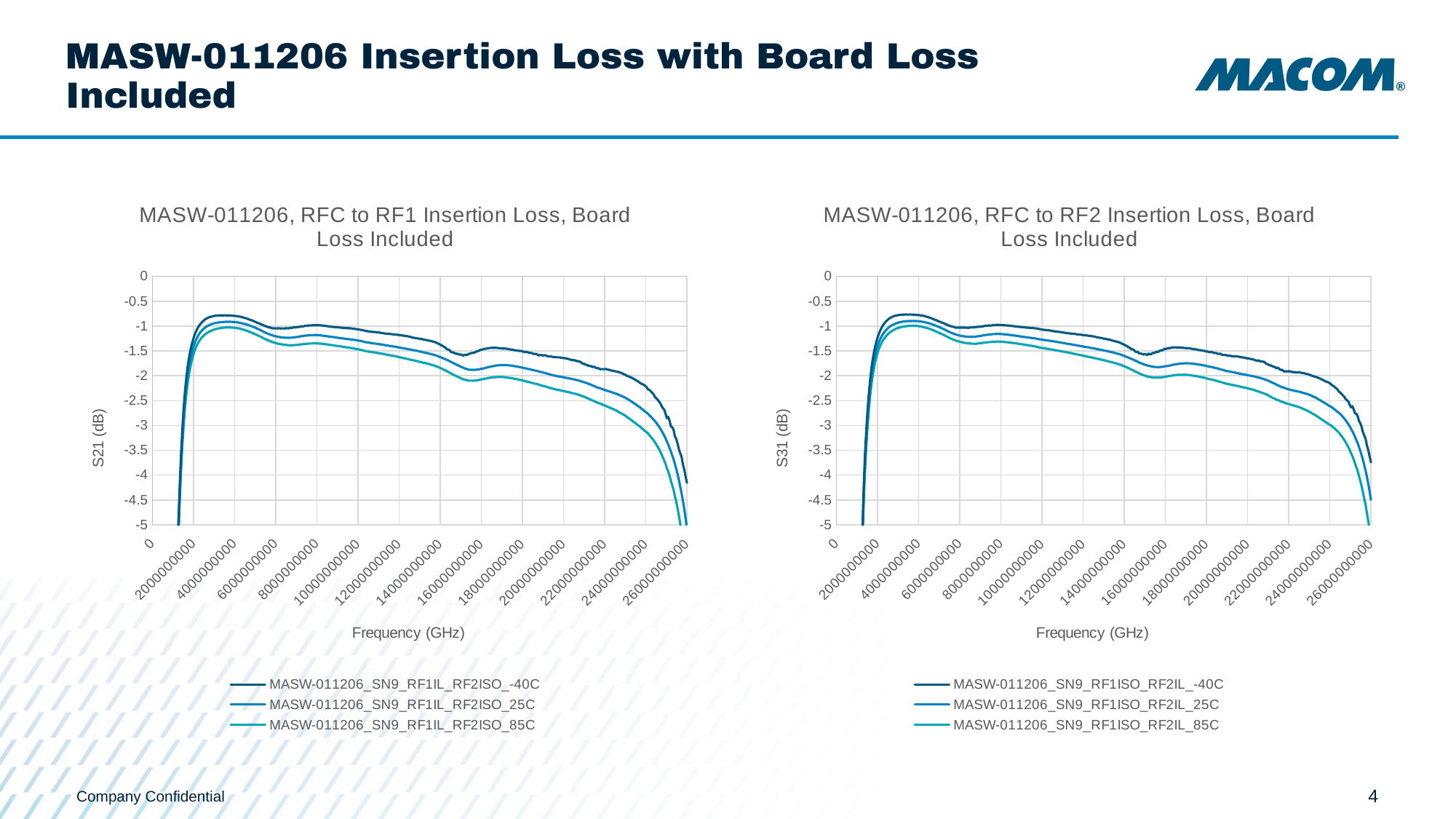

# MASW-011206 Insertion Loss with Board Loss Included

### Chart: MASW-011206, RFC to RF1 Insertion Loss, Board Loss Included

| Category | MASW-011206_SN9_RF1IL_RF2ISO_-40C | MASW-011206_SN9_RF1IL_RF2ISO_25C | MASW-011206_SN9_RF1IL_RF2ISO_85C |
|---|---|---|---|

### Chart: MASW-011206, RFC to RF2 Insertion Loss, Board Loss Included

| Category | MASW-011206_SN9_RF1ISO_RF2IL_-40C | MASW-011206_SN9_RF1ISO_RF2IL_25C | MASW-011206_SN9_RF1ISO_RF2IL_85C |
|---|---|---|---|